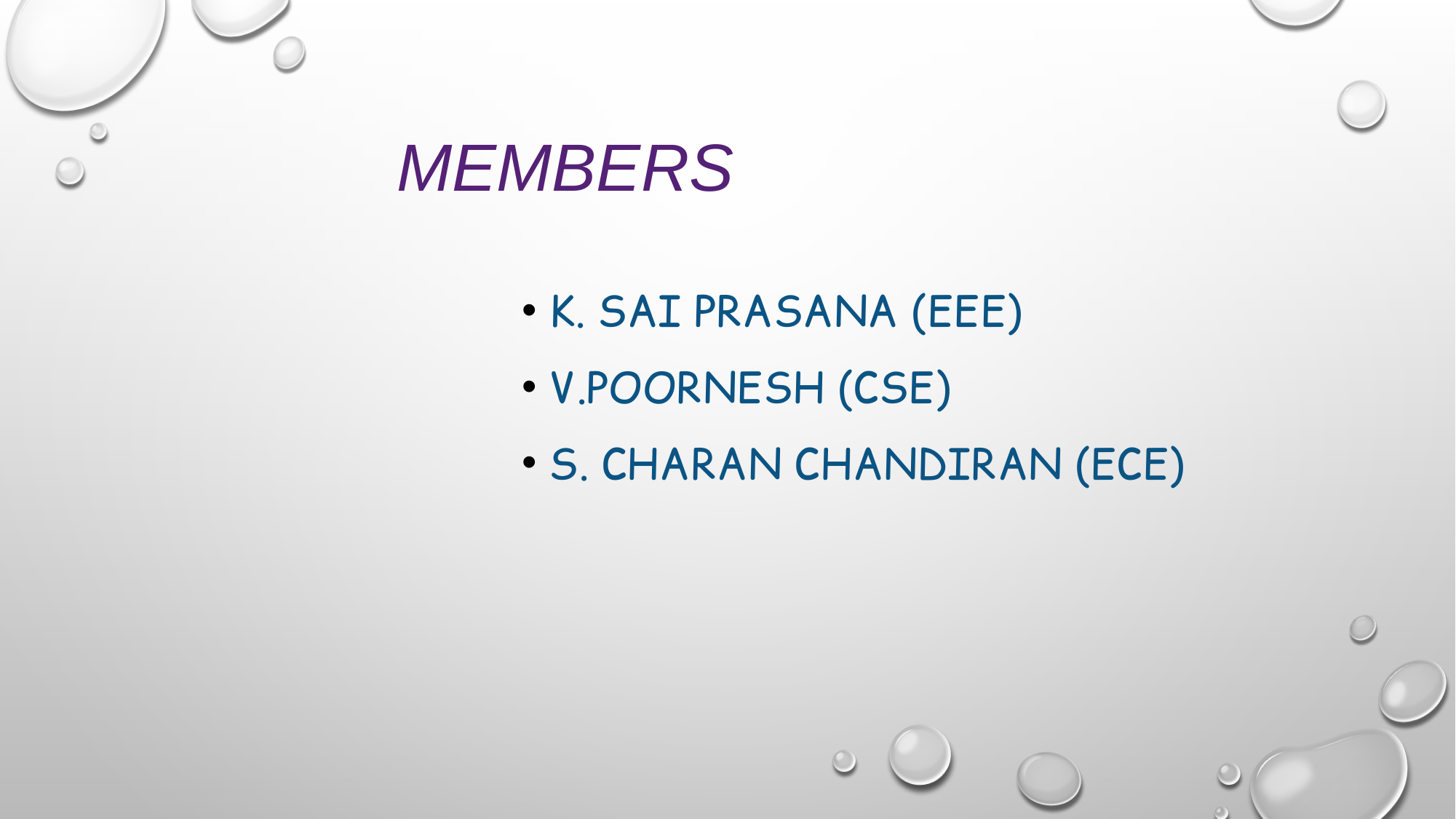

# members
K. sai prasana (eee)
V.Poornesh (cse)
S. charan chandiran (ece)